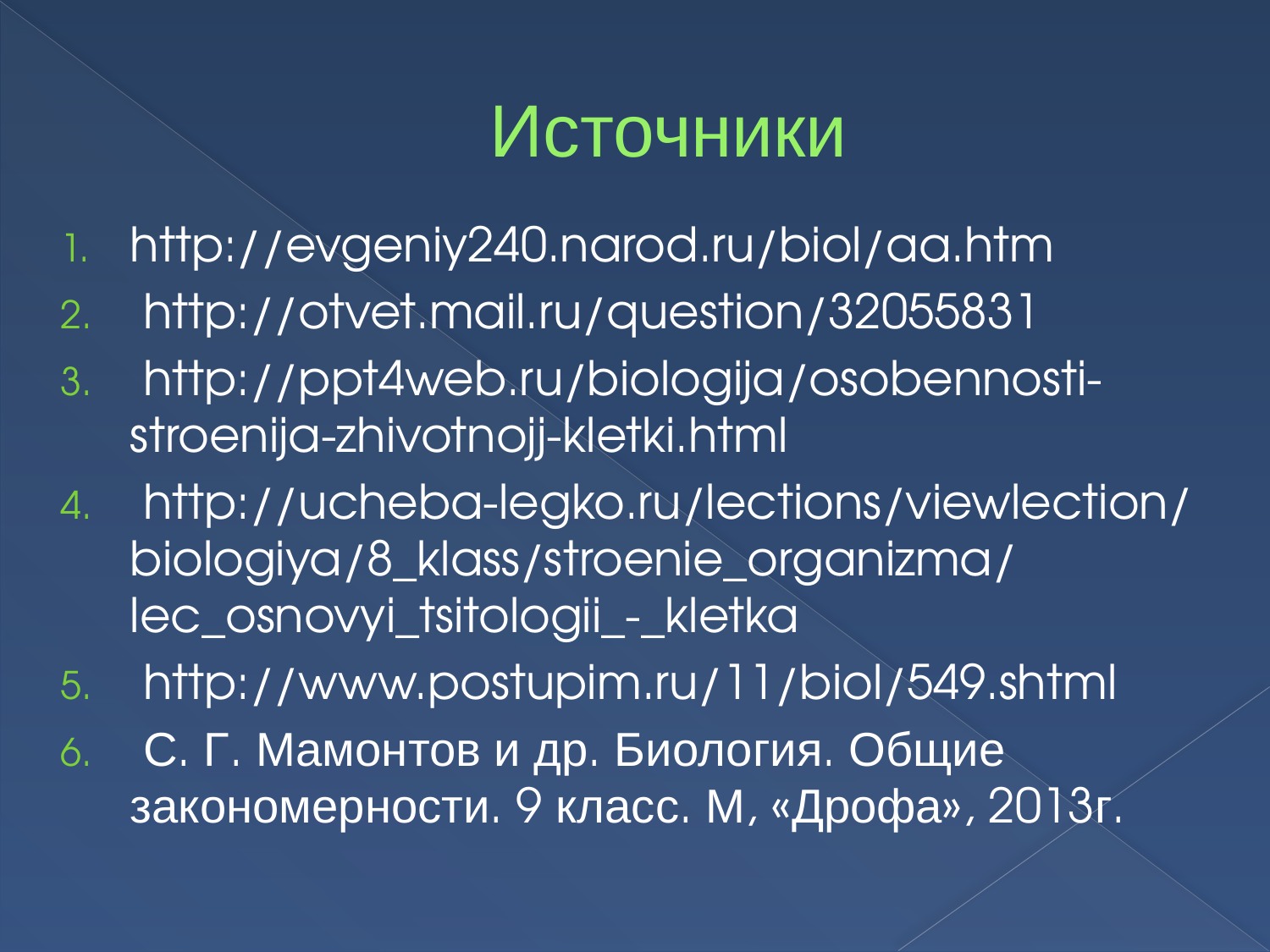

# Источники
http://evgeniy240.narod.ru/biol/aa.htm
 http://otvet.mail.ru/question/32055831
 http://ppt4web.ru/biologija/osobennosti-stroenija-zhivotnojj-kletki.html
 http://ucheba-legko.ru/lections/viewlection/biologiya/8_klass/stroenie_organizma/lec_osnovyi_tsitologii_-_kletka
 http://www.postupim.ru/11/biol/549.shtml
 С. Г. Мамонтов и др. Биология. Общие закономерности. 9 класс. М, «Дрофа», 2013г.